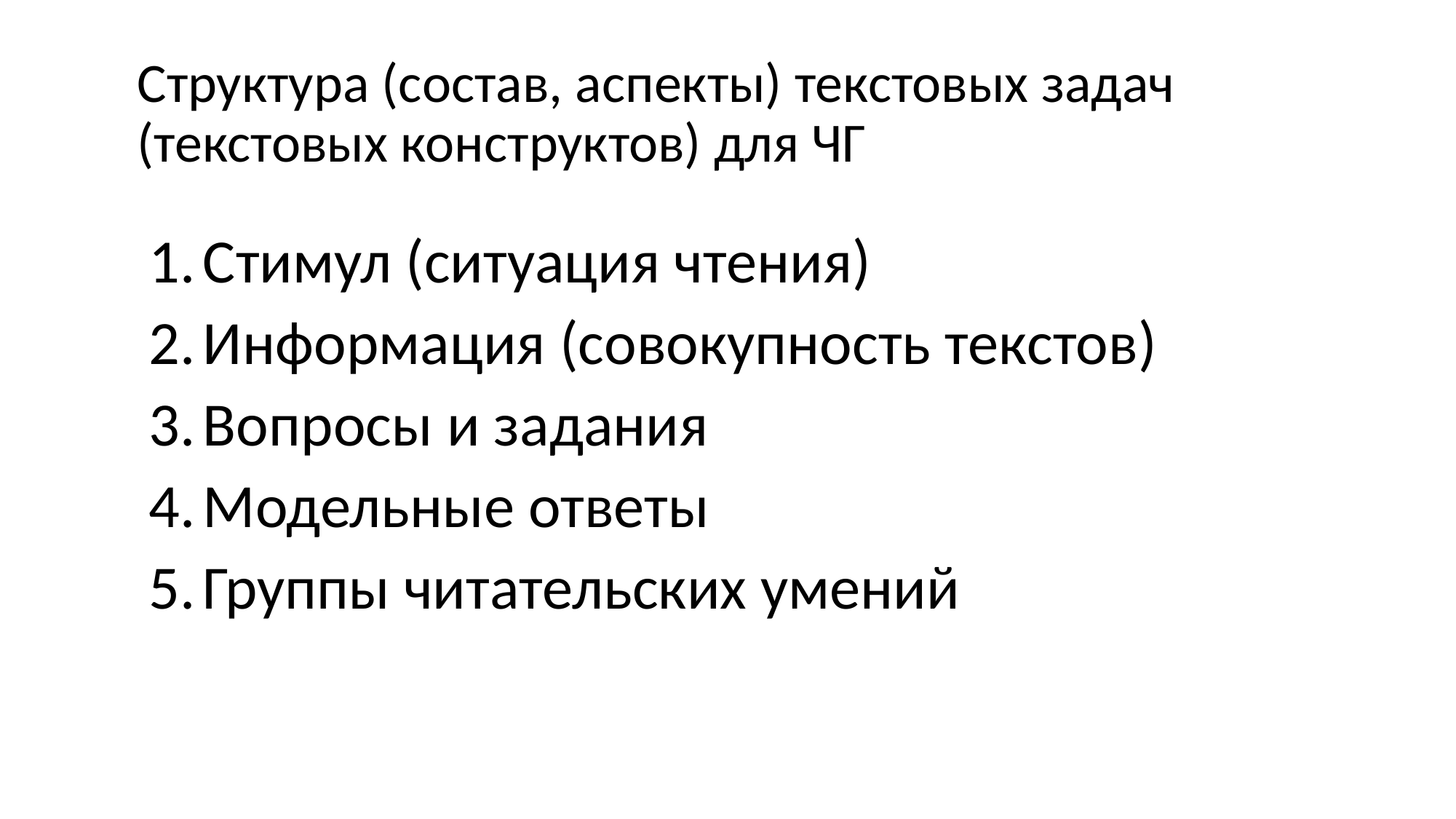

# Структура (состав, аспекты) текстовых задач (текстовых конструктов) для ЧГ
Стимул (ситуация чтения)
Информация (совокупность текстов)
Вопросы и задания
Модельные ответы
Группы читательских умений